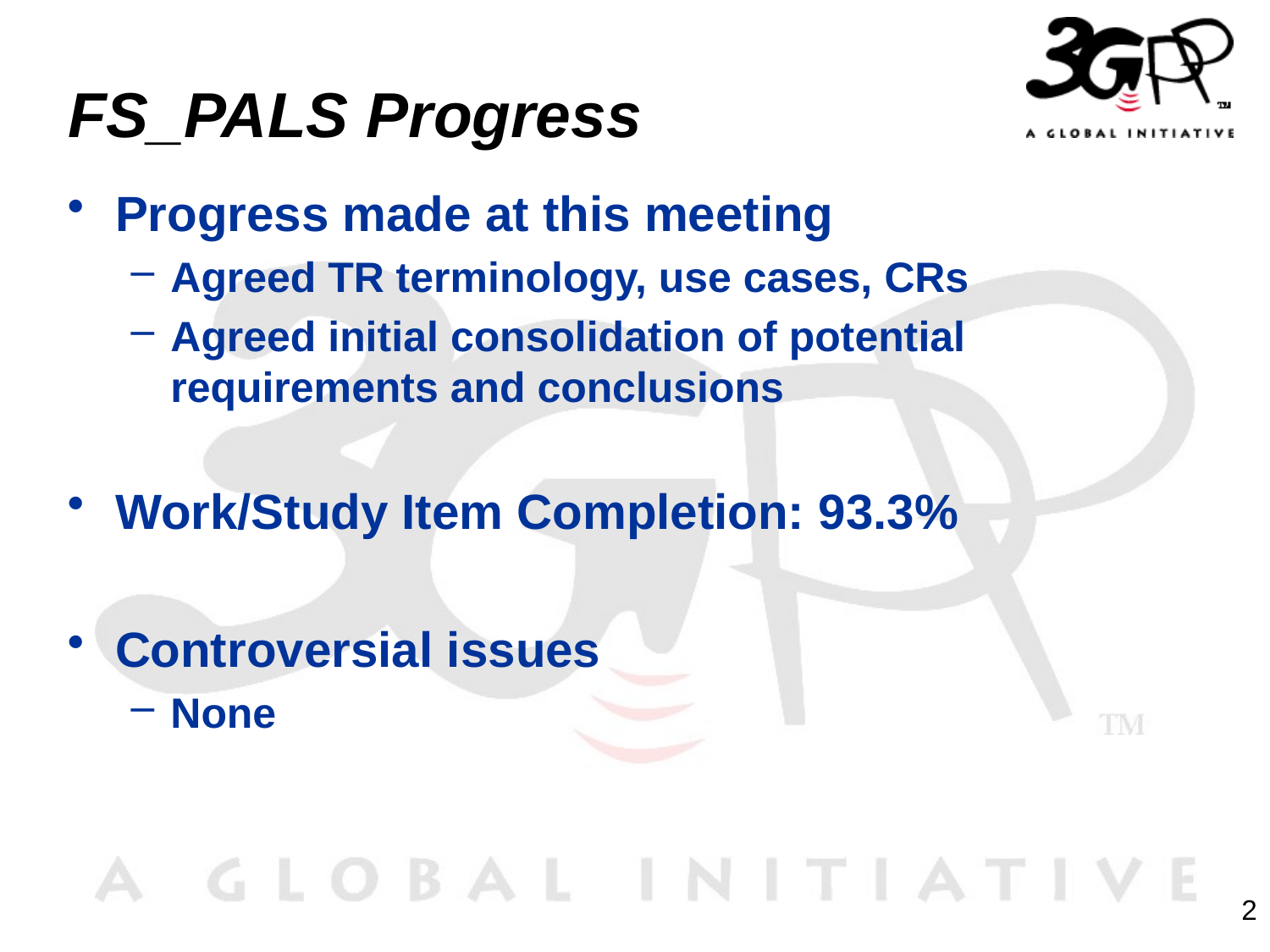

# FS_PALS Progress
Progress made at this meeting
Agreed TR terminology, use cases, CRs
Agreed initial consolidation of potential requirements and conclusions

Work/Study Item Completion: 93.3%

Controversial issues
None
2